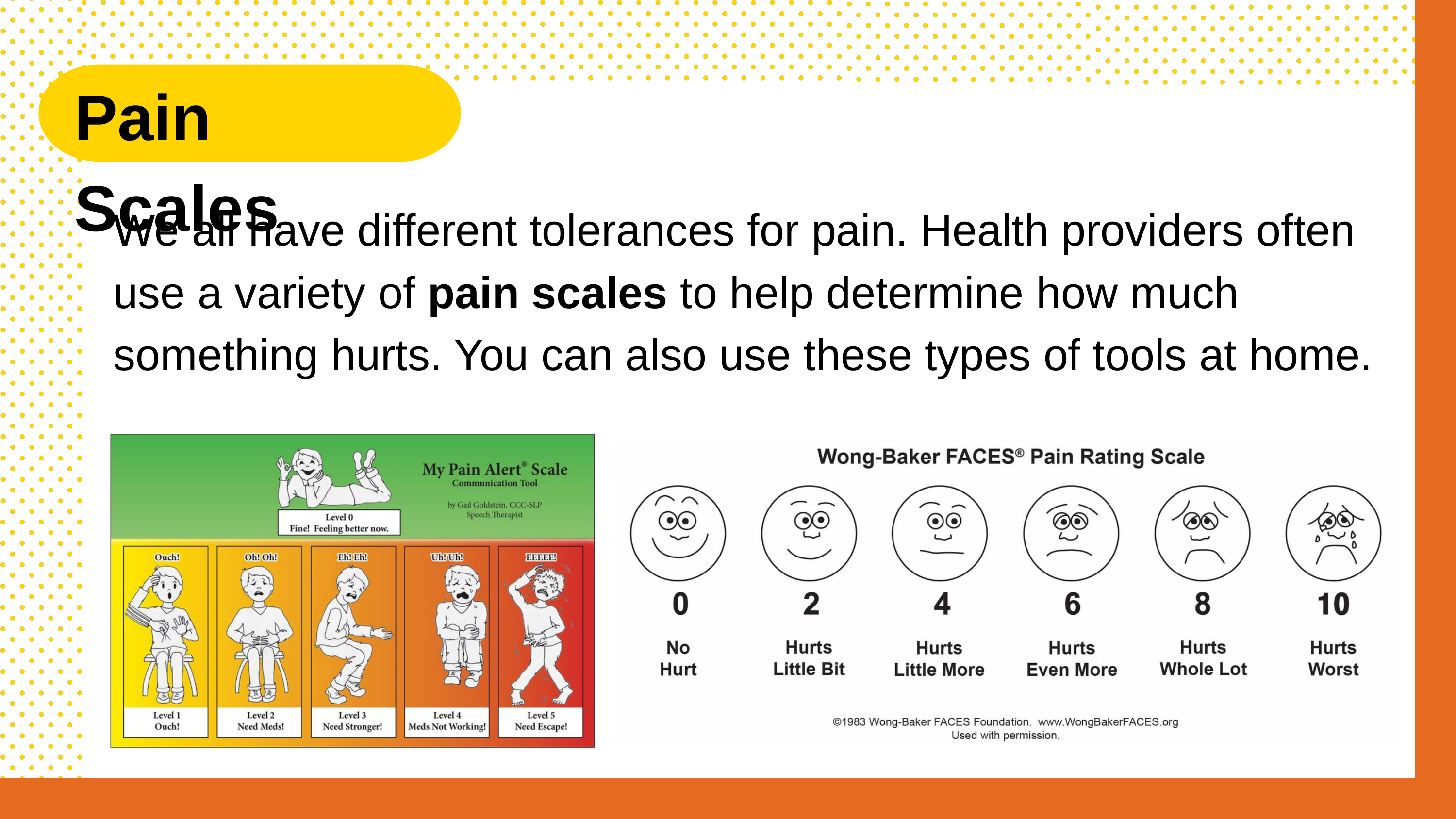

Pain Scales

We all have different tolerances for pain. Health providers often use a variety of pain scales to help determine how much something hurts. You can also use these types of tools at home.